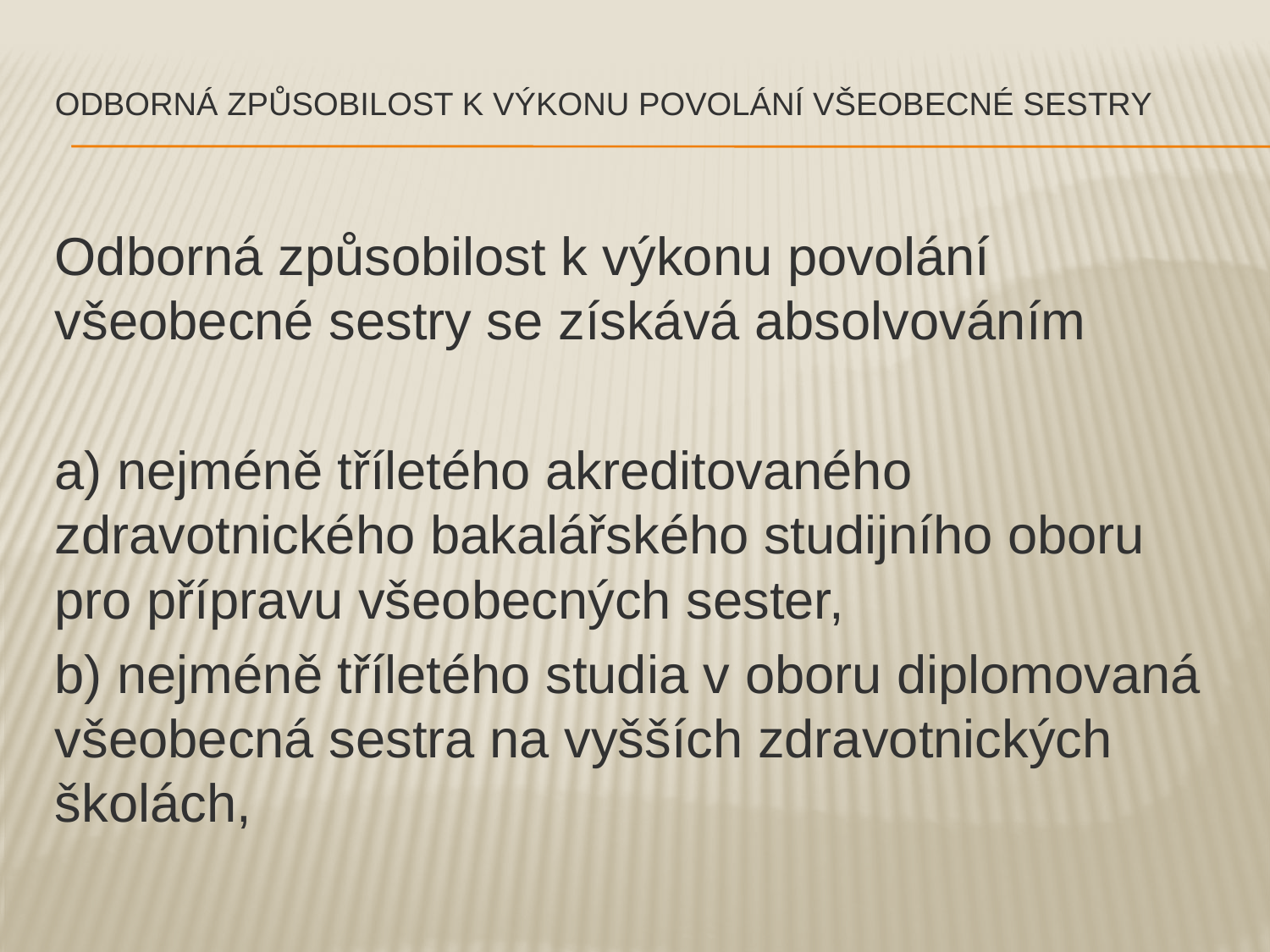

# Odborná způsobilost k výkonu povolání všeobecné sestry
Odborná způsobilost k výkonu povolání všeobecné sestry se získává absolvováním

a) nejméně tříletého akreditovaného zdravotnického bakalářského studijního oboru pro přípravu všeobecných sester,
b) nejméně tříletého studia v oboru diplomovaná všeobecná sestra na vyšších zdravotnických školách,